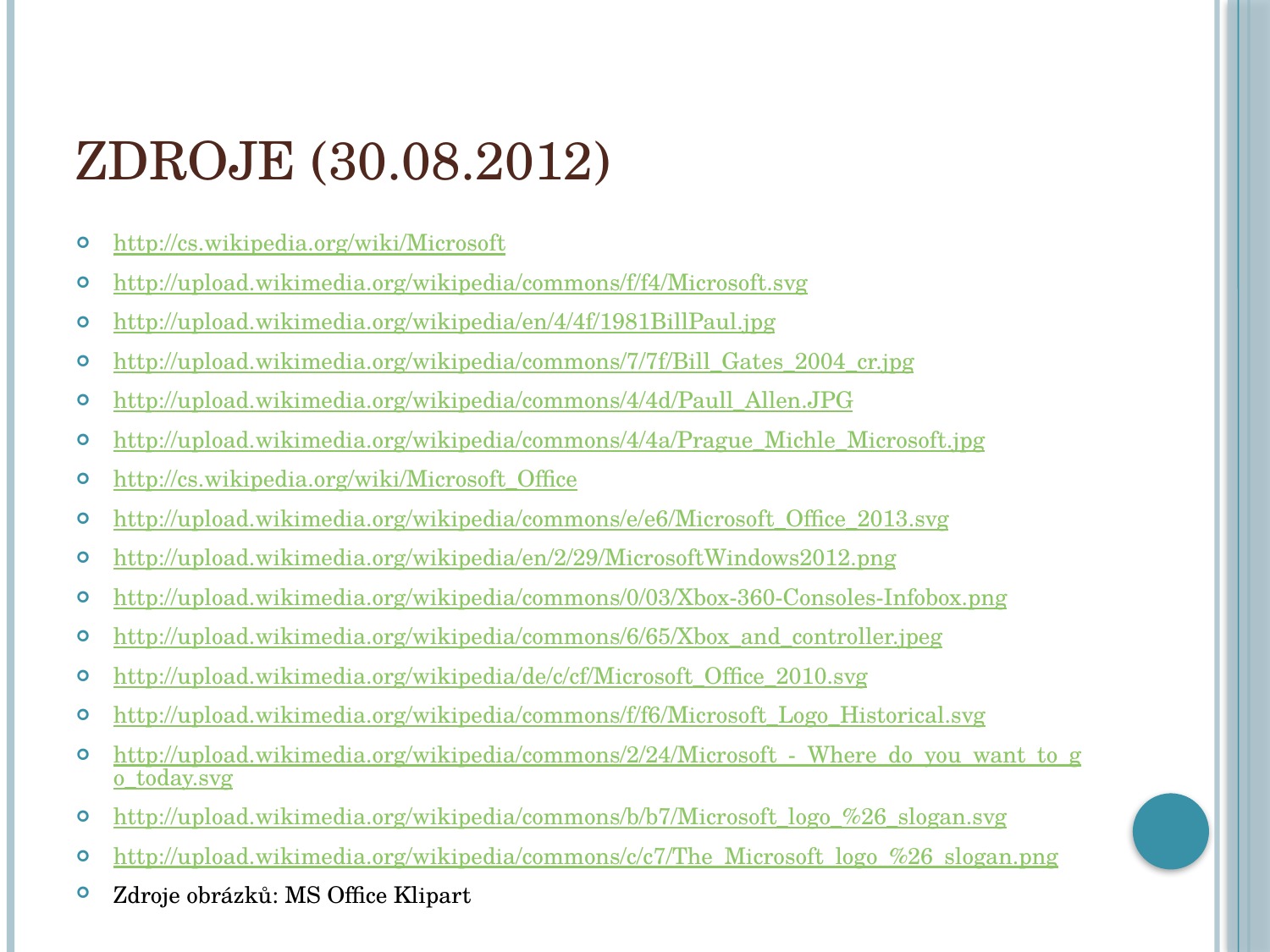

# Zdroje (30.08.2012)
http://cs.wikipedia.org/wiki/Microsoft
http://upload.wikimedia.org/wikipedia/commons/f/f4/Microsoft.svg
http://upload.wikimedia.org/wikipedia/en/4/4f/1981BillPaul.jpg
http://upload.wikimedia.org/wikipedia/commons/7/7f/Bill_Gates_2004_cr.jpg
http://upload.wikimedia.org/wikipedia/commons/4/4d/Paull_Allen.JPG
http://upload.wikimedia.org/wikipedia/commons/4/4a/Prague_Michle_Microsoft.jpg
http://cs.wikipedia.org/wiki/Microsoft_Office
http://upload.wikimedia.org/wikipedia/commons/e/e6/Microsoft_Office_2013.svg
http://upload.wikimedia.org/wikipedia/en/2/29/MicrosoftWindows2012.png
http://upload.wikimedia.org/wikipedia/commons/0/03/Xbox-360-Consoles-Infobox.png
http://upload.wikimedia.org/wikipedia/commons/6/65/Xbox_and_controller.jpeg
http://upload.wikimedia.org/wikipedia/de/c/cf/Microsoft_Office_2010.svg
http://upload.wikimedia.org/wikipedia/commons/f/f6/Microsoft_Logo_Historical.svg
http://upload.wikimedia.org/wikipedia/commons/2/24/Microsoft_-_Where_do_you_want_to_go_today.svg
http://upload.wikimedia.org/wikipedia/commons/b/b7/Microsoft_logo_%26_slogan.svg
http://upload.wikimedia.org/wikipedia/commons/c/c7/The_Microsoft_logo_%26_slogan.png
Zdroje obrázků: MS Office Klipart